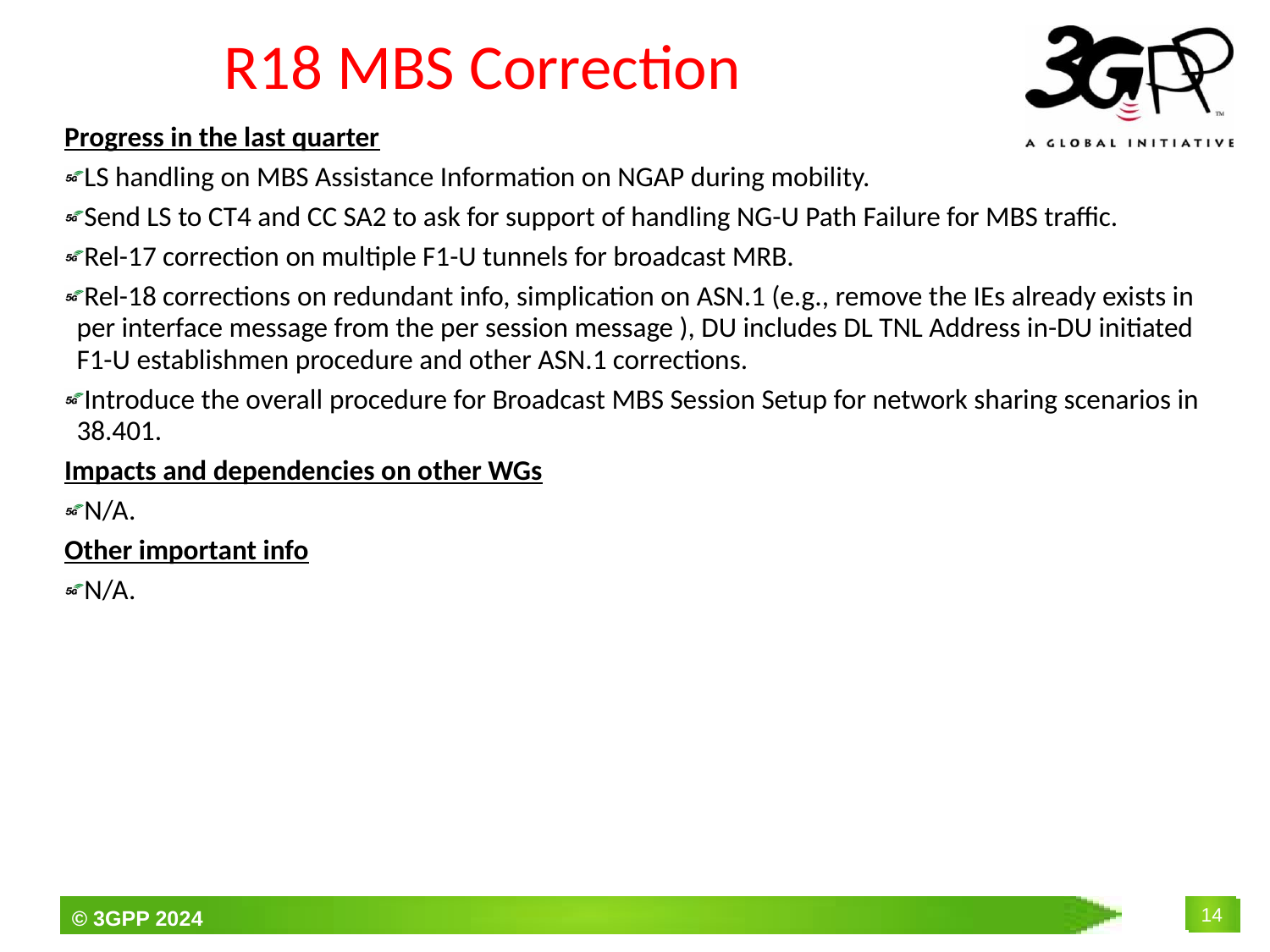

# R18 MBS Correction
Progress in the last quarter
LS handling on MBS Assistance Information on NGAP during mobility.
Send LS to CT4 and CC SA2 to ask for support of handling NG-U Path Failure for MBS traffic.
Rel-17 correction on multiple F1-U tunnels for broadcast MRB.
Rel-18 corrections on redundant info, simplication on ASN.1 (e.g., remove the IEs already exists in per interface message from the per session message ), DU includes DL TNL Address in-DU initiated F1-U establishmen procedure and other ASN.1 corrections.
Introduce the overall procedure for Broadcast MBS Session Setup for network sharing scenarios in 38.401.
Impacts and dependencies on other WGs
N/A.
Other important info
N/A.

14